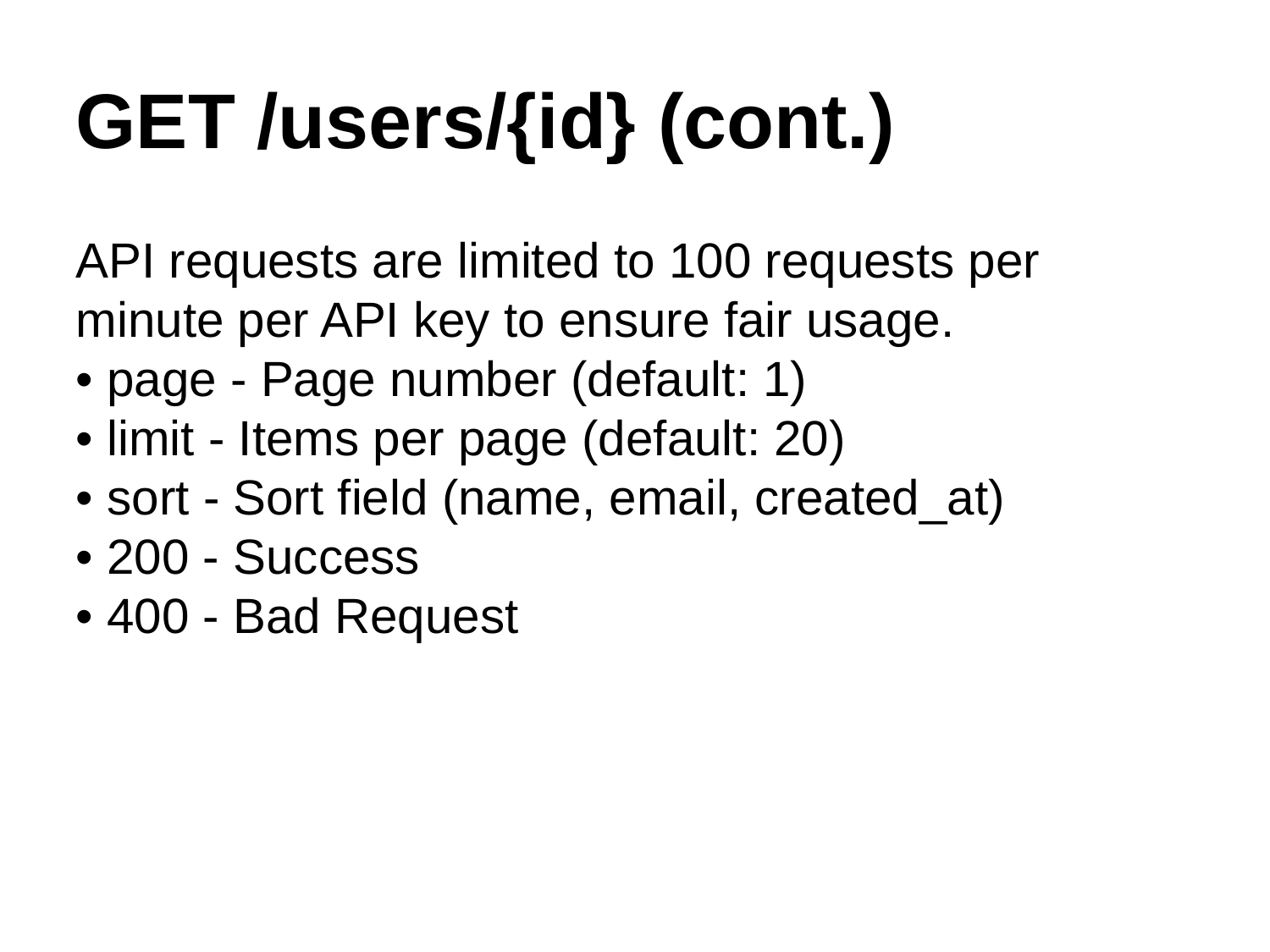

GET /users/{id} (cont.)
API requests are limited to 100 requests per minute per API key to ensure fair usage.
• page - Page number (default: 1)
• limit - Items per page (default: 20)
• sort - Sort field (name, email, created_at)
• 200 - Success
• 400 - Bad Request